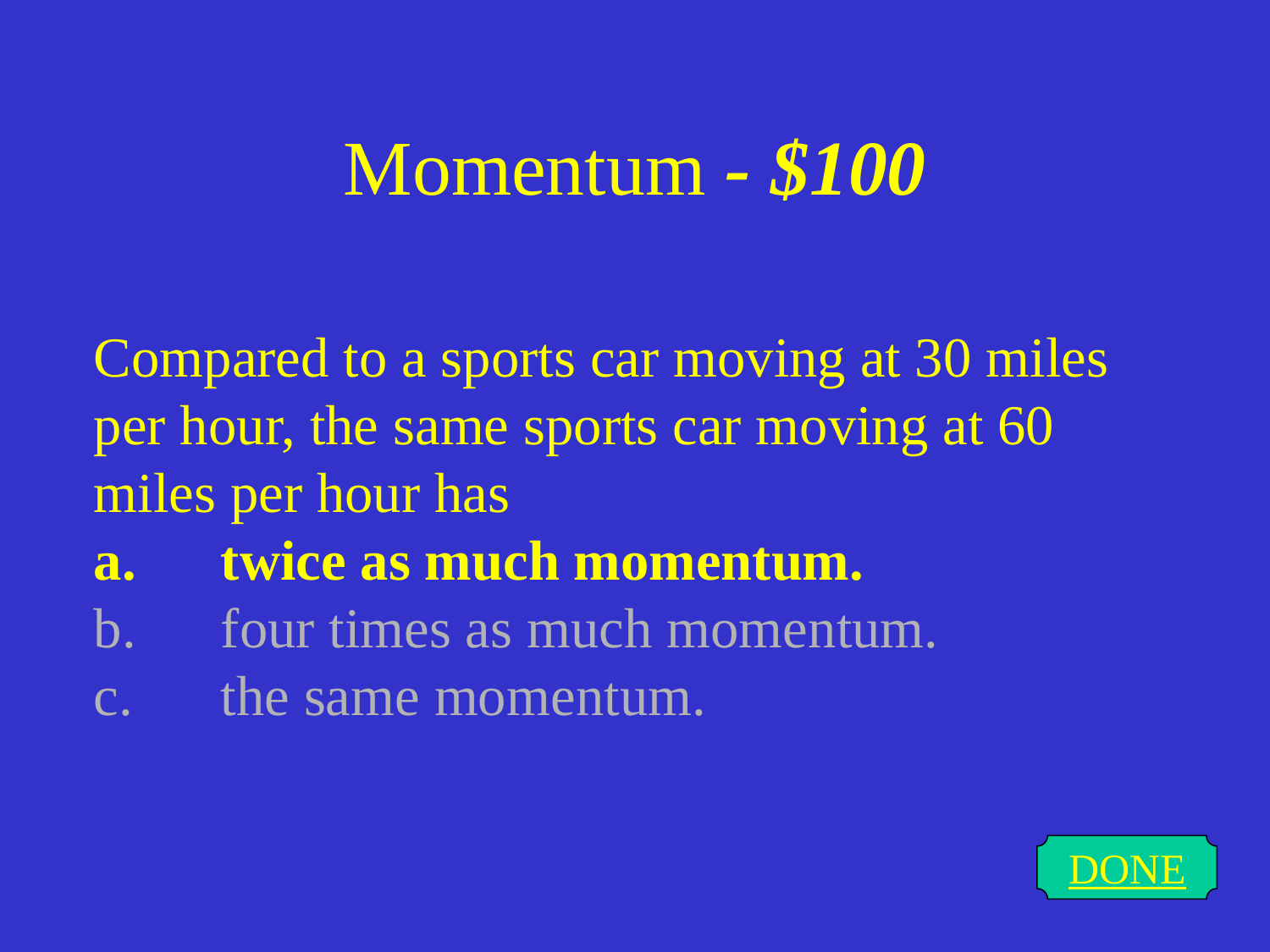

# Momentum - $100
Compared to a sports car moving at 30 miles per hour, the same sports car moving at 60 miles per hour has
a.	twice as much momentum.
b.	four times as much momentum.
c.	the same momentum.

DONE